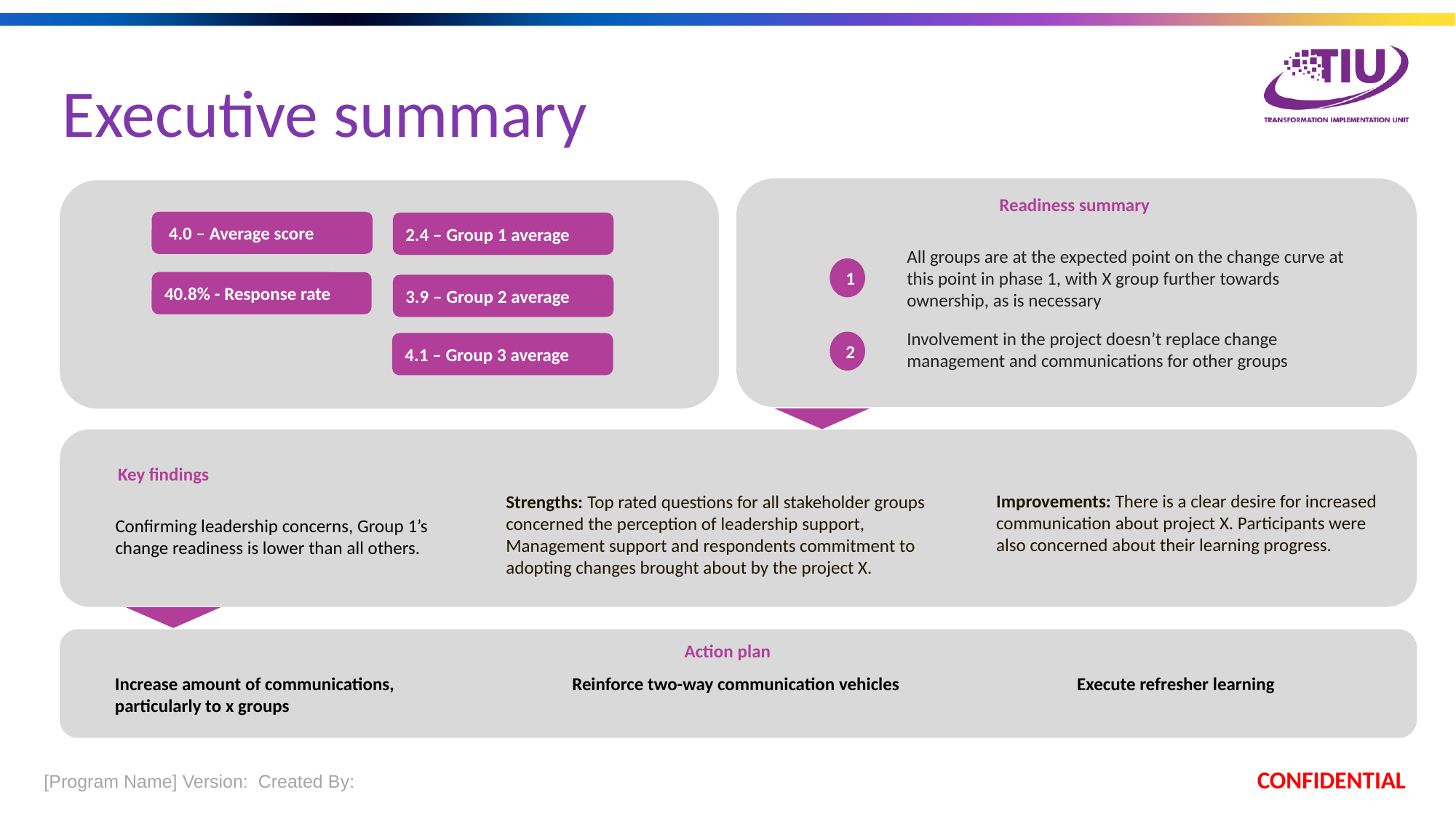

Executive summary

Readiness summary
 4.0 – Average score
2.4 – Group 1 average
All groups are at the expected point on the change curve at this point in phase 1, with X group further towards ownership, as is necessary
1
40.8% - Response rate
3.9 – Group 2 average
Involvement in the project doesn’t replace change management and communications for other groups
2
4.1 – Group 3 average

Key findings
Improvements: There is a clear desire for increased communication about project X. Participants were also concerned about their learning progress.
Strengths: Top rated questions for all stakeholder groups concerned the perception of leadership support, Management support and respondents commitment to adopting changes brought about by the project X.
Confirming leadership concerns, Group 1’s change readiness is lower than all others.

Action plan
Increase amount of communications, particularly to x groups
Reinforce two-way communication vehicles
Execute refresher learning
 [Program Name] Version:  Created By:
CONFIDENTIAL